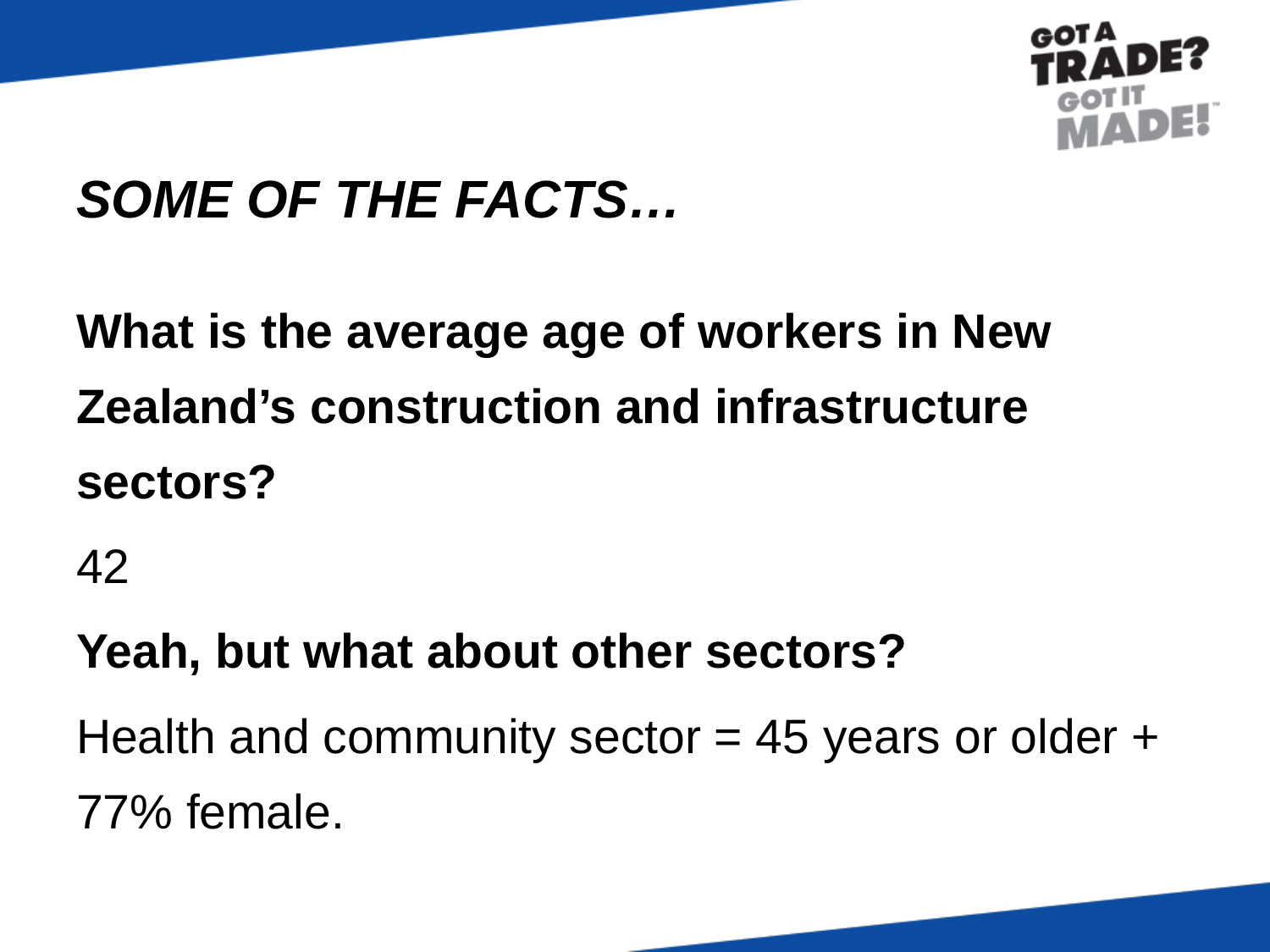

# SOME OF THE FACTS…
What is the average age of workers in New Zealand’s construction and infrastructure sectors?
42
Yeah, but what about other sectors?
Health and community sector = 45 years or older + 77% female.